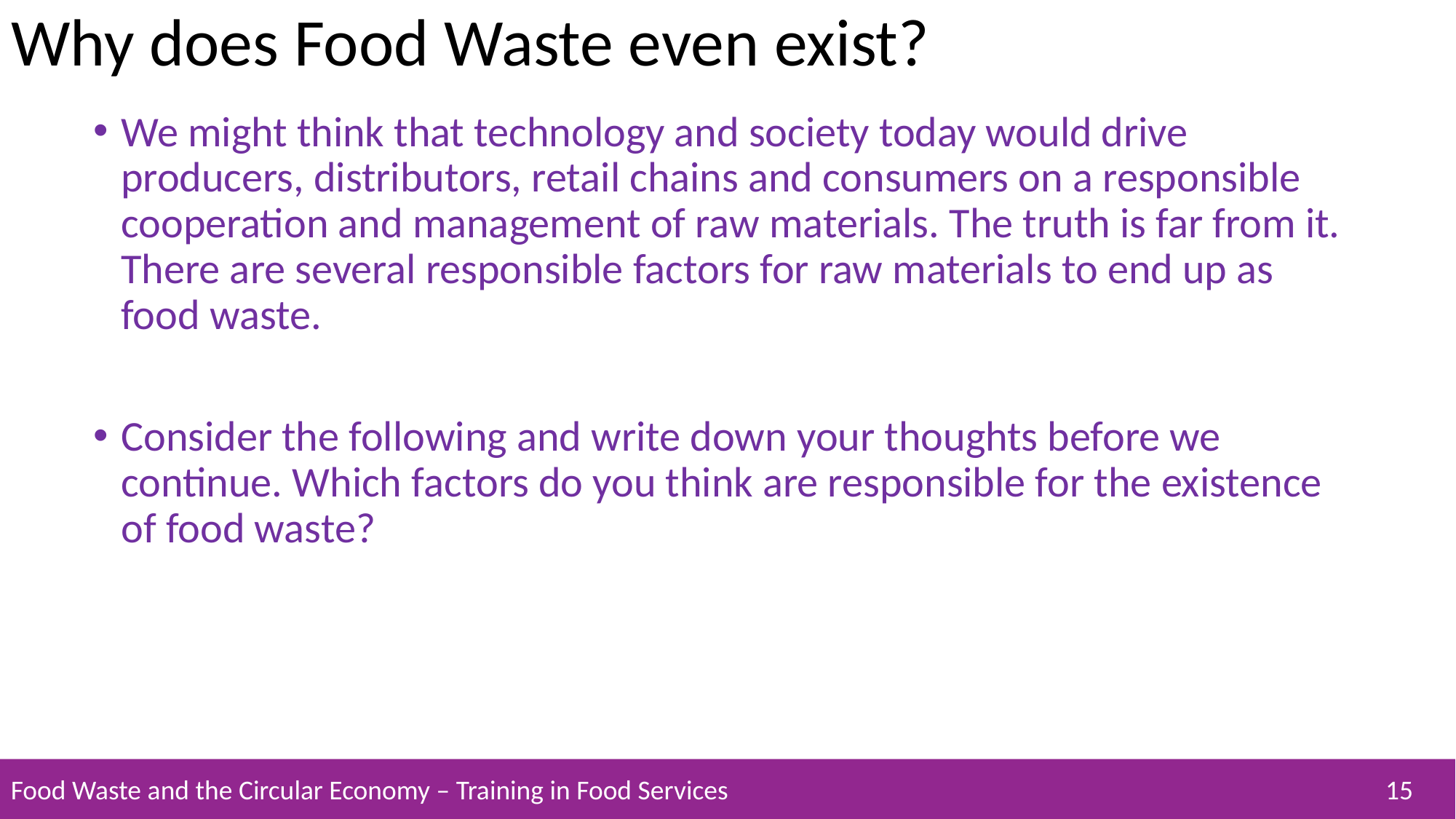

# Why does Food Waste even exist?
We might think that technology and society today would drive producers, distributors, retail chains and consumers on a responsible cooperation and management of raw materials. The truth is far from it. There are several responsible factors for raw materials to end up as food waste.

Consider the following and write down your thoughts before we continue. Which factors do you think are responsible for the existence of food waste?